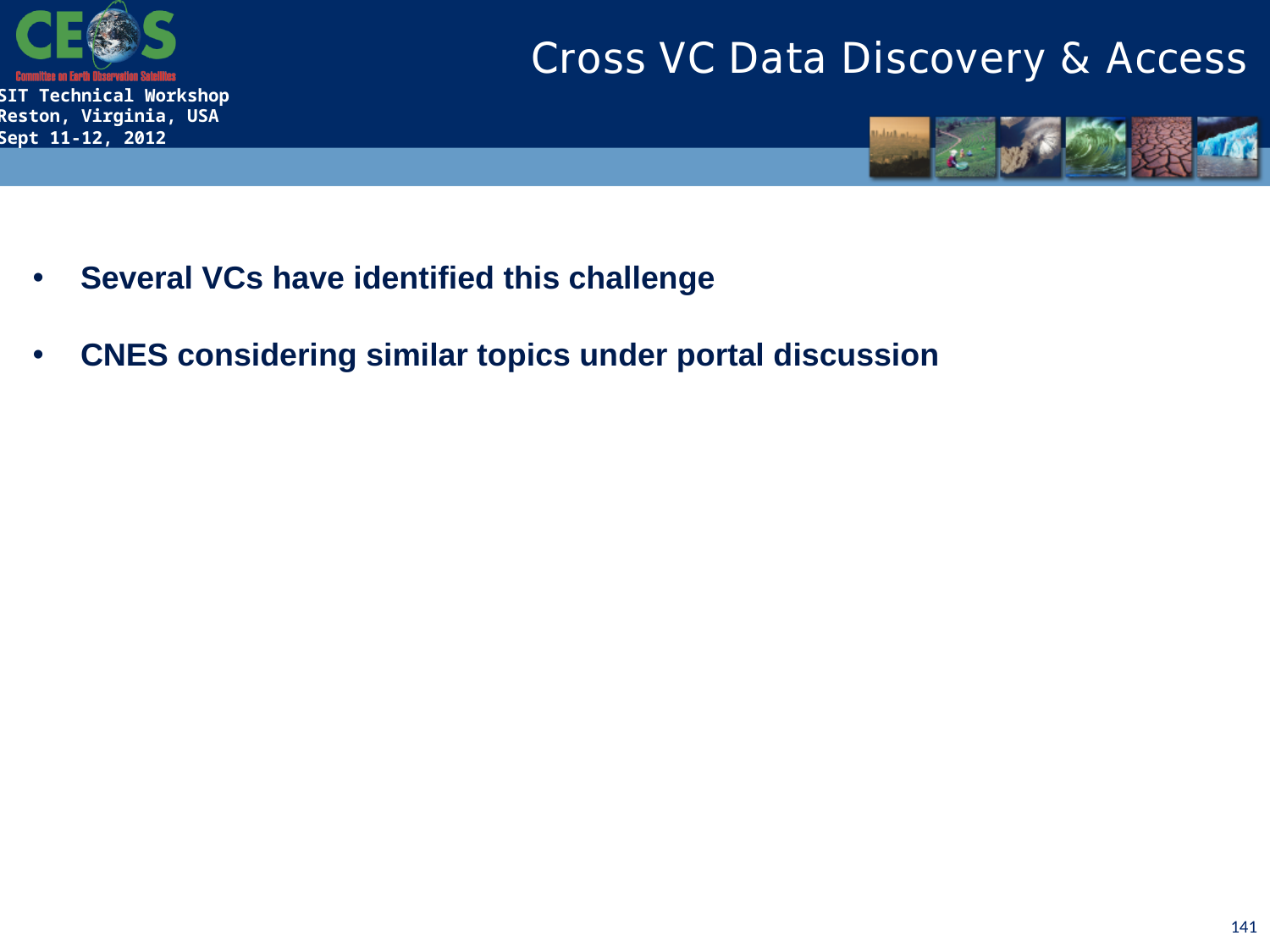

Cross VC Data Discovery & Access
Several VCs have identified this challenge

CNES considering similar topics under portal discussion

141